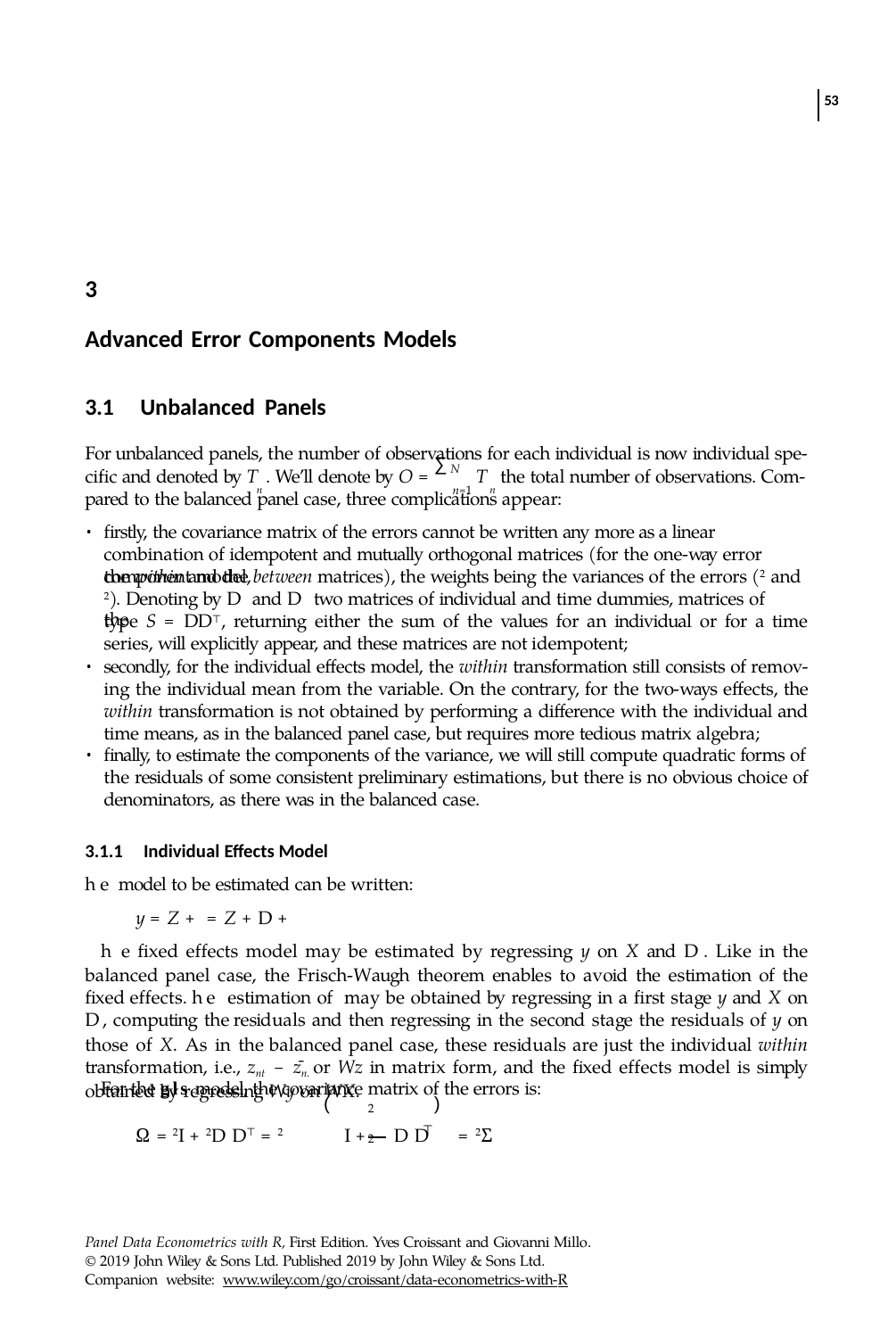

53

3
Advanced Error Components Models

3.1	Unbalanced Panels
For unbalanced panels, the number of observations for each individual is now individual spe-
∑
N
T the total number of observations. Com-
ciﬁc and denoted by T . We’ll denote by O =
pared to the balanced panel case, three complications appear:
ﬁrstly, the covariance matrix of the errors cannot be written any more as a linear combination of idempotent and mutually orthogonal matrices (for the one-way error component model,
n	n=1  n
the within and the between matrices), the weights being the variances of the errors (2 and

2). Denoting by D and D two matrices of individual and time dummies, matrices of the

type S = DD⊤, returning either the sum of the values for an individual or for a time series, will explicitly appear, and these matrices are not idempotent;
secondly, for the individual effects model, the within transformation still consists of remov- ing the individual mean from the variable. On the contrary, for the two-ways effects, the within transformation is not obtained by performing a difference with the individual and time means, as in the balanced panel case, but requires more tedious matrix algebra;
ﬁnally, to estimate the components of the variance, we will still compute quadratic forms of
the residuals of some consistent preliminary estimations, but there is no obvious choice of denominators, as there was in the balanced case.

3.1.1  Individual Effects Model
he model to be estimated can be written:
y = Z +  = Z + D +
he ﬁxed effects model may be estimated by regressing y on X and D . Like in the balanced panel case, the Frisch-Waugh theorem enables to avoid the estimation of the ﬁxed effects. he estimation of  may be obtained by regressing in a ﬁrst stage y and X on D , computing the residuals and then regressing in the second stage the residuals of y on those of X. As in the balanced panel case, these residuals are just the individual within transformation, i.e., znt  – z̄n. or Wz in matrix form, and the ﬁxed effects model is simply obtained by regressing Wy on WX.
For the gls model, the covariance matrix of the errors is:
(	)
2

⊤
Ω = 2I + 2D D⊤ = 2	I +	D D	= 2Σ
2

Panel Data Econometrics with R, First Edition. Yves Croissant and Giovanni Millo.
© 2019 John Wiley & Sons Ltd. Published 2019 by John Wiley & Sons Ltd.
Companion website: www.wiley.com/go/croissant/data-econometrics-with-R